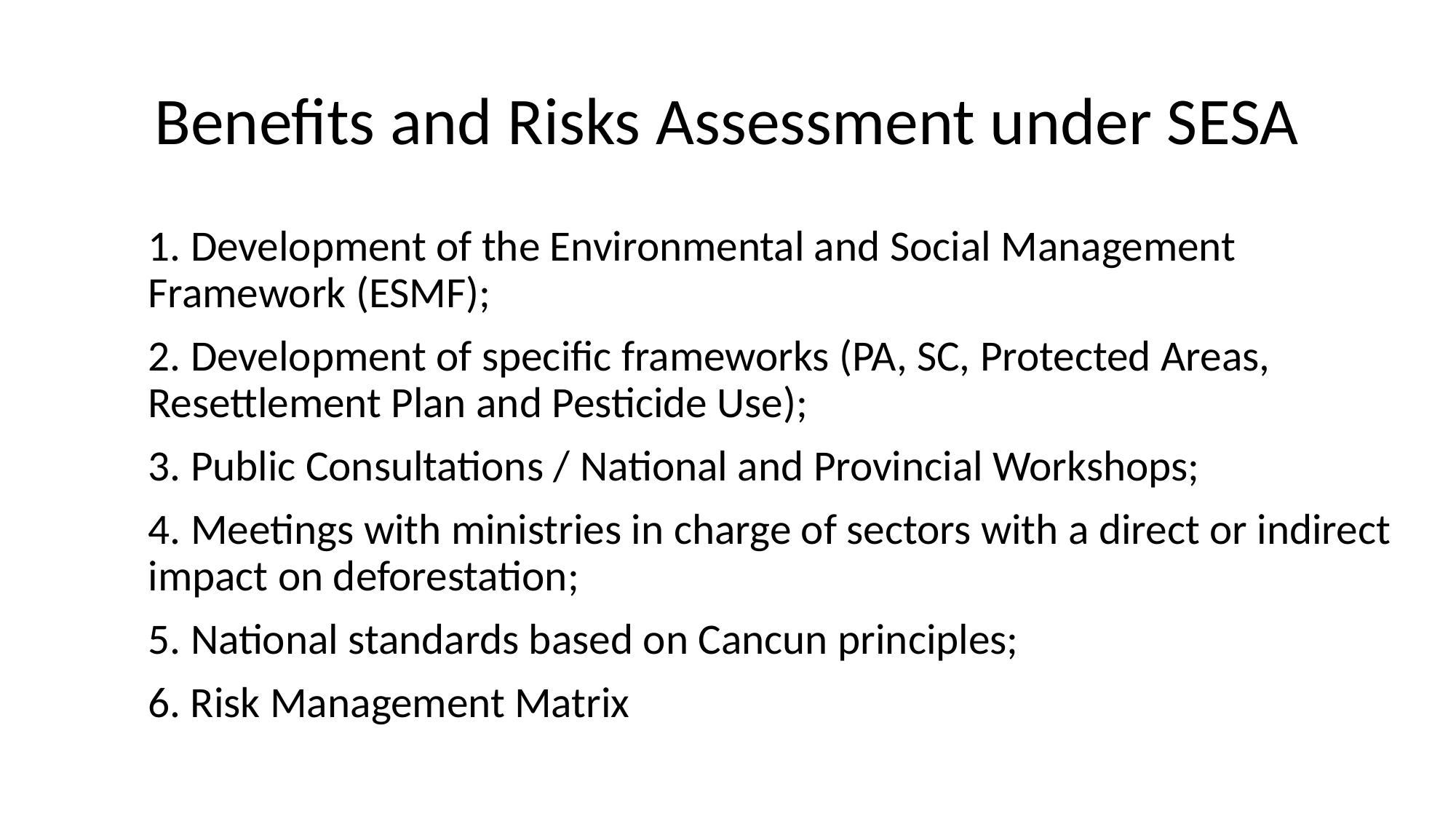

# Benefits and Risks Assessment under SESA
1. Development of the Environmental and Social Management Framework (ESMF);
2. Development of specific frameworks (PA, SC, Protected Areas, Resettlement Plan and Pesticide Use);
3. Public Consultations / National and Provincial Workshops;
4. Meetings with ministries in charge of sectors with a direct or indirect impact on deforestation;
5. National standards based on Cancun principles;
6. Risk Management Matrix